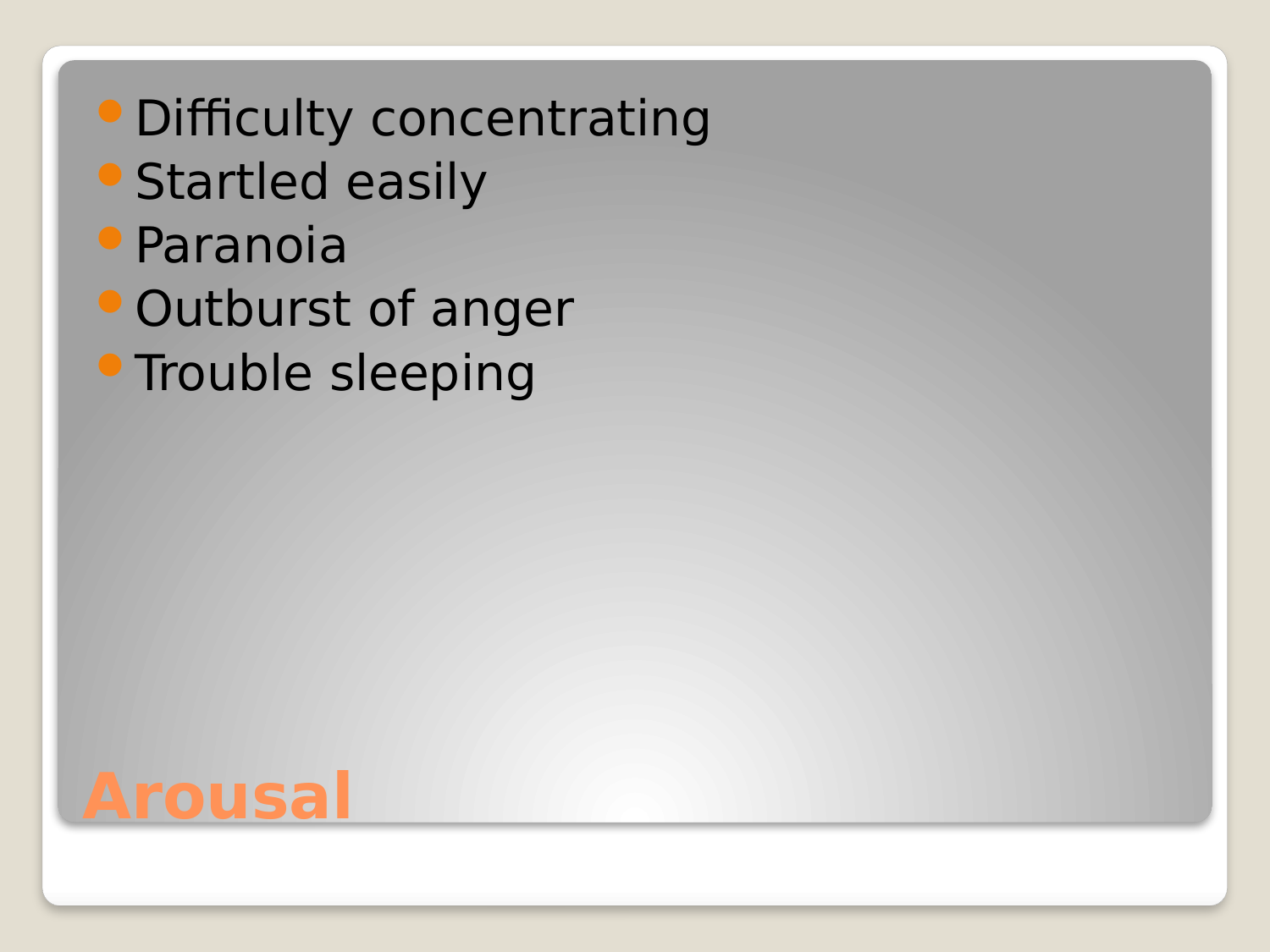

Difficulty concentrating
Startled easily
Paranoia
Outburst of anger
Trouble sleeping
# Arousal